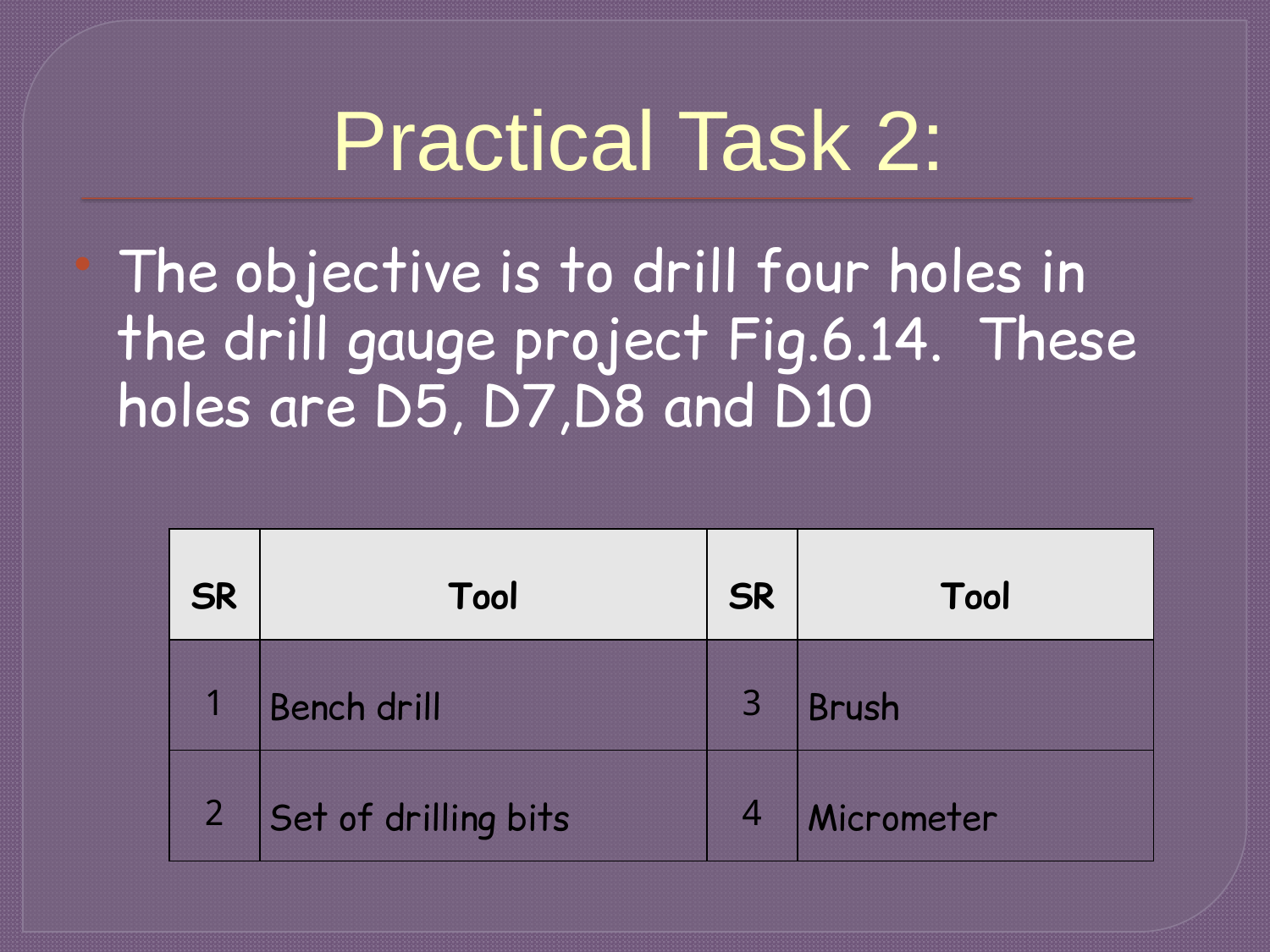

# Practical Task 2:
The objective is to drill four holes in the drill gauge project Fig.6.14.  These holes are D5, D7,D8 and D10

| SR | Tool | SR | Tool |
| --- | --- | --- | --- |
| 1 | Bench drill | 3 | Brush |
| 2 | Set of drilling bits | 4 | Micrometer |